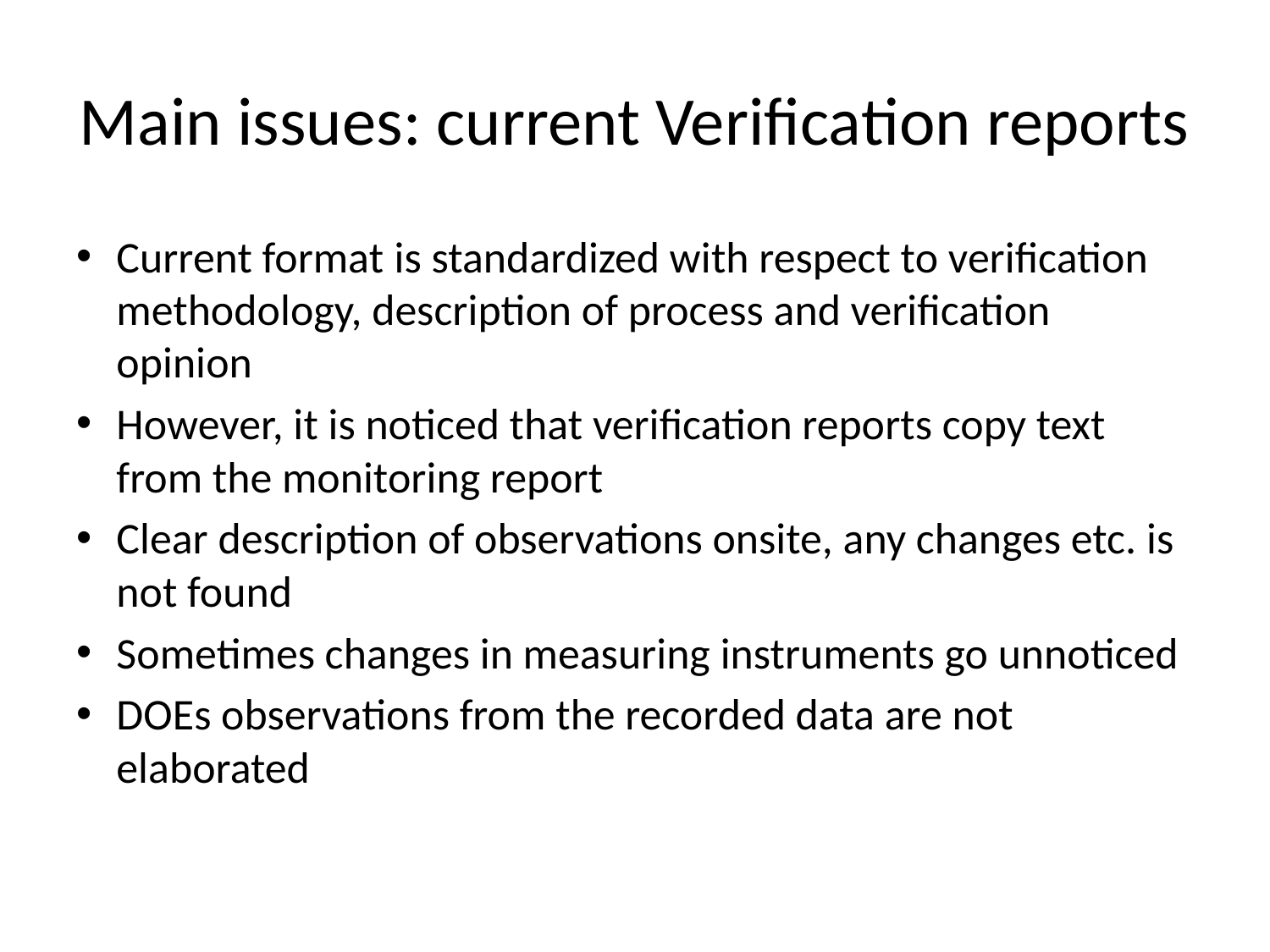

# Main issues: current Verification reports
Current format is standardized with respect to verification methodology, description of process and verification opinion
However, it is noticed that verification reports copy text from the monitoring report
Clear description of observations onsite, any changes etc. is not found
Sometimes changes in measuring instruments go unnoticed
DOEs observations from the recorded data are not elaborated